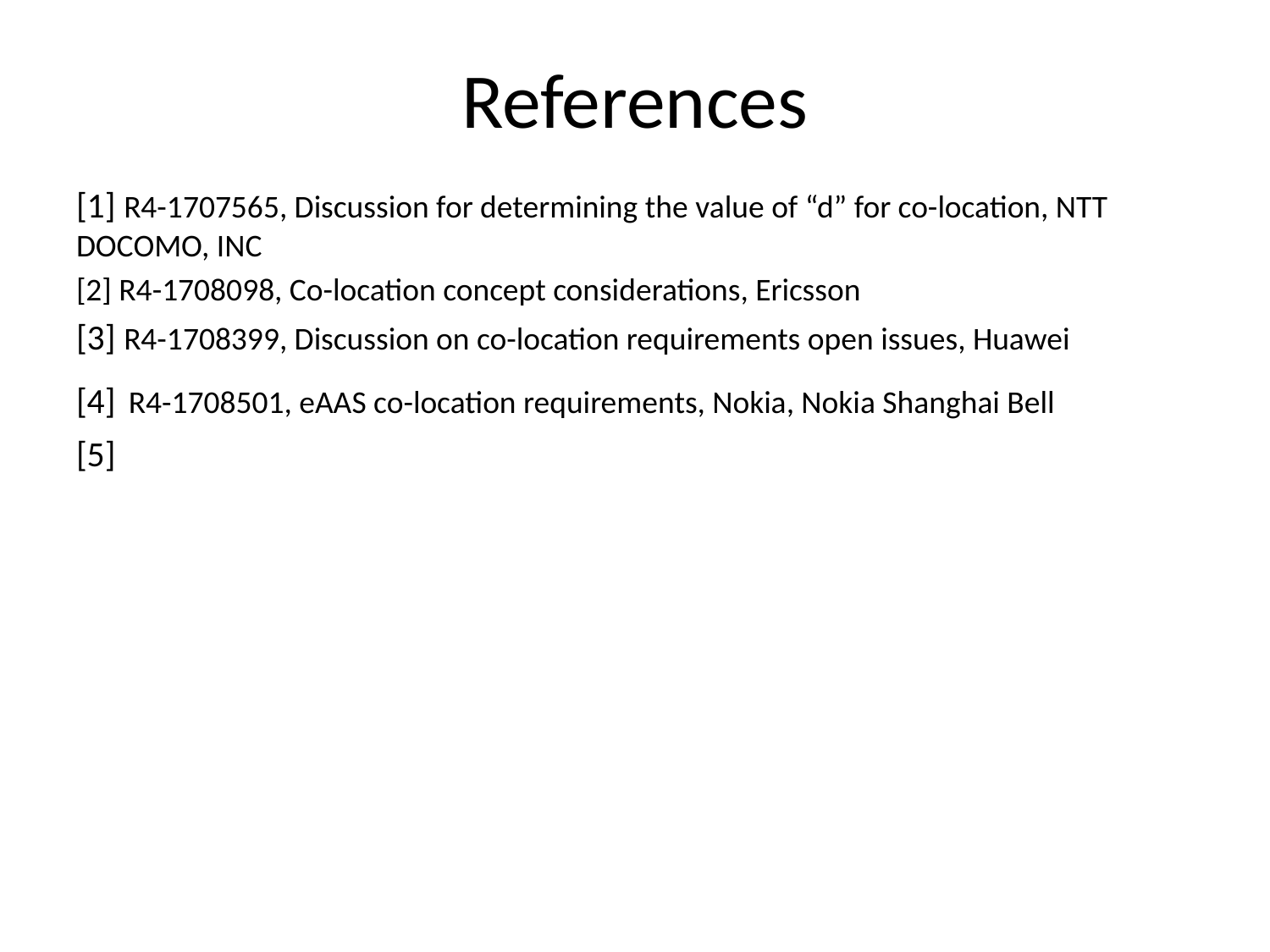

# References
[1] R4-1707565, Discussion for determining the value of “d” for co-location, NTT DOCOMO, INC
[2] R4-1708098, Co-location concept considerations, Ericsson
[3] R4-1708399, Discussion on co-location requirements open issues, Huawei
[4] R4-1708501, eAAS co-location requirements, Nokia, Nokia Shanghai Bell
[5]